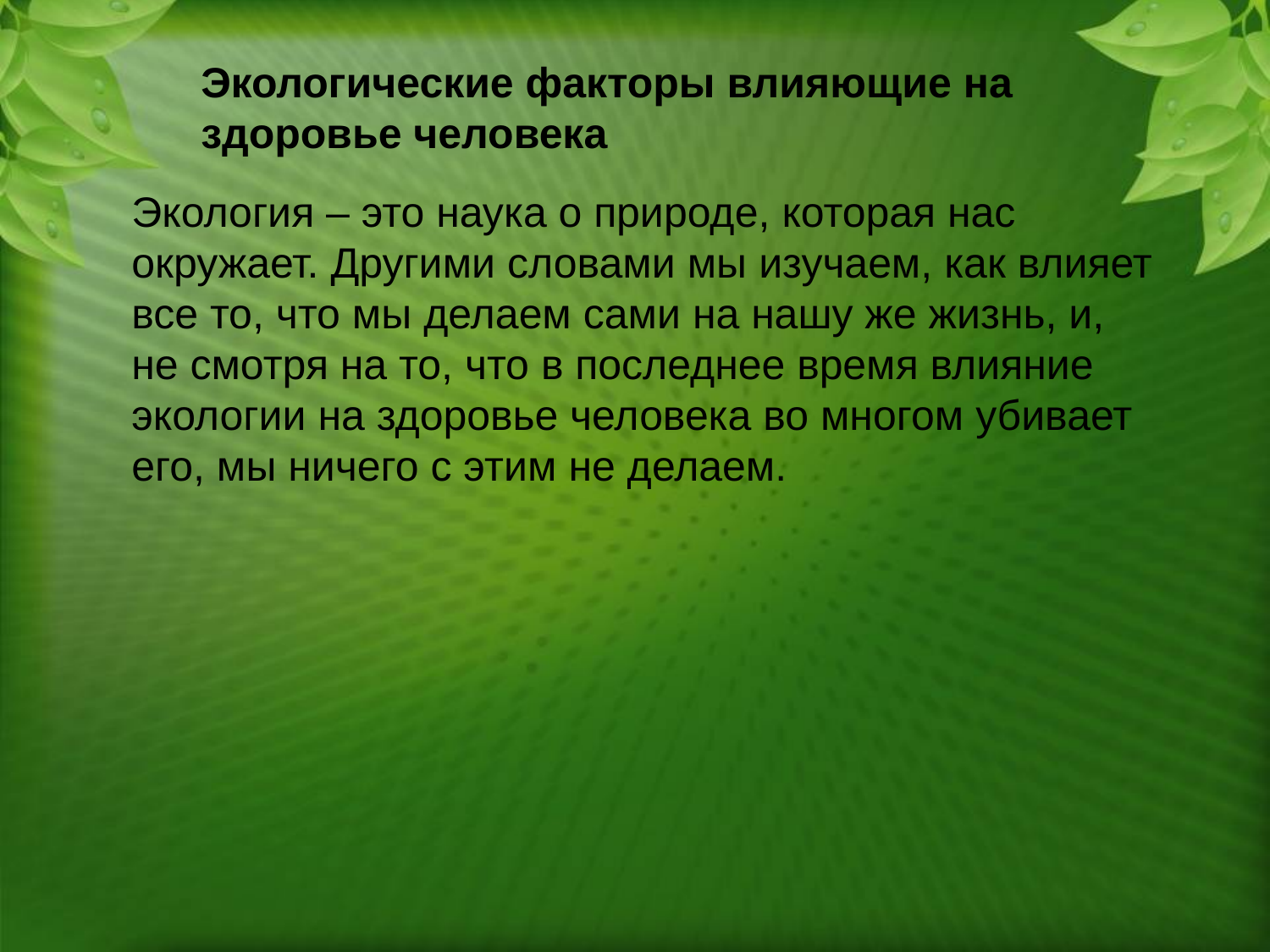

Экологические факторы влияющие на здоровье человека
Экология – это наука о природе, которая нас окружает. Другими словами мы изучаем, как влияет все то, что мы делаем сами на нашу же жизнь, и, не смотря на то, что в последнее время влияние экологии на здоровье человека во многом убивает его, мы ничего с этим не делаем.